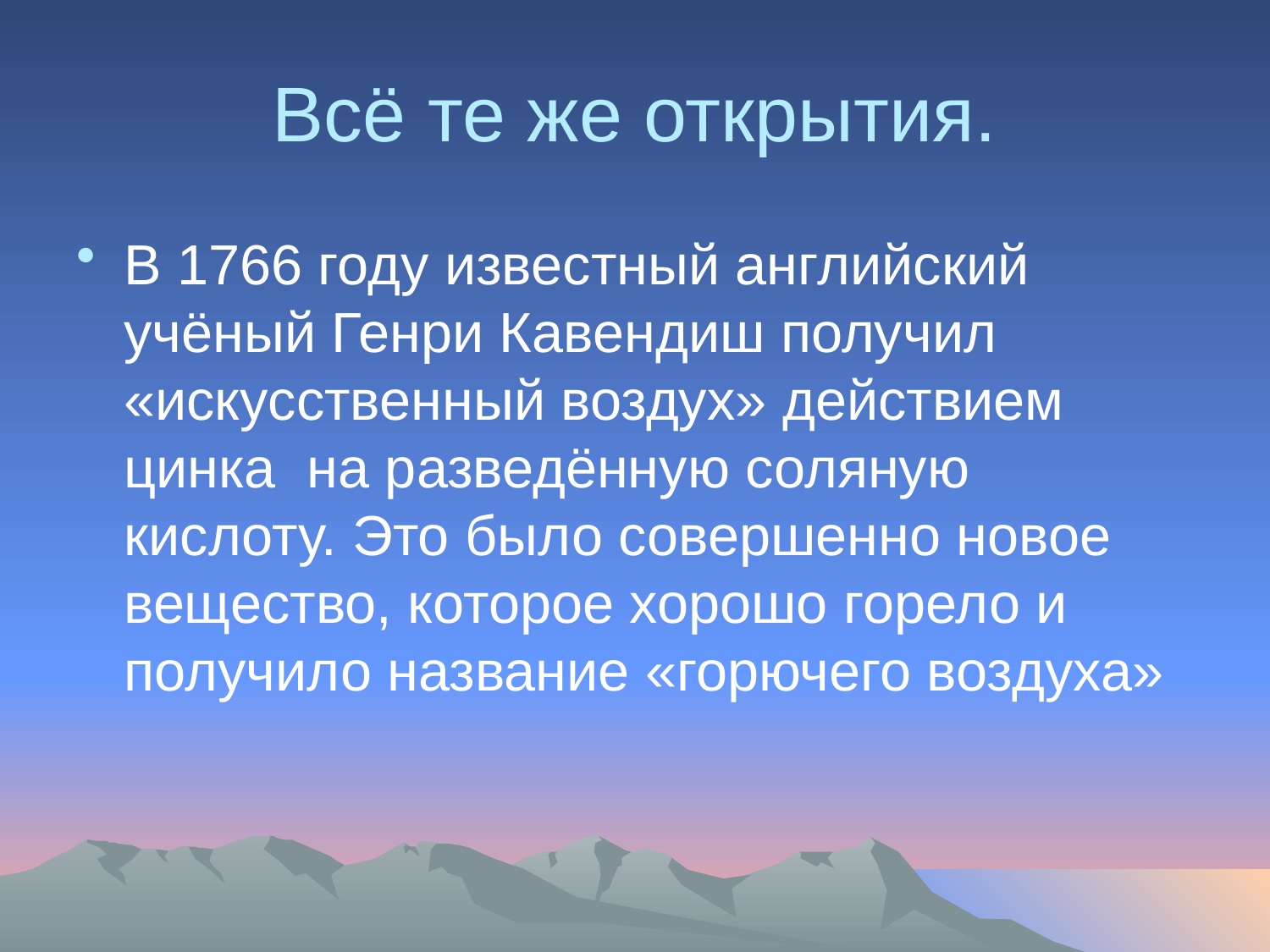

# Всё те же открытия.
В 1766 году известный английский учёный Генри Кавендиш получил «искусственный воздух» действием цинка  на разведённую соляную кислоту. Это было совершенно новое вещество, которое хорошо горело и получило название «горючего воздуха»